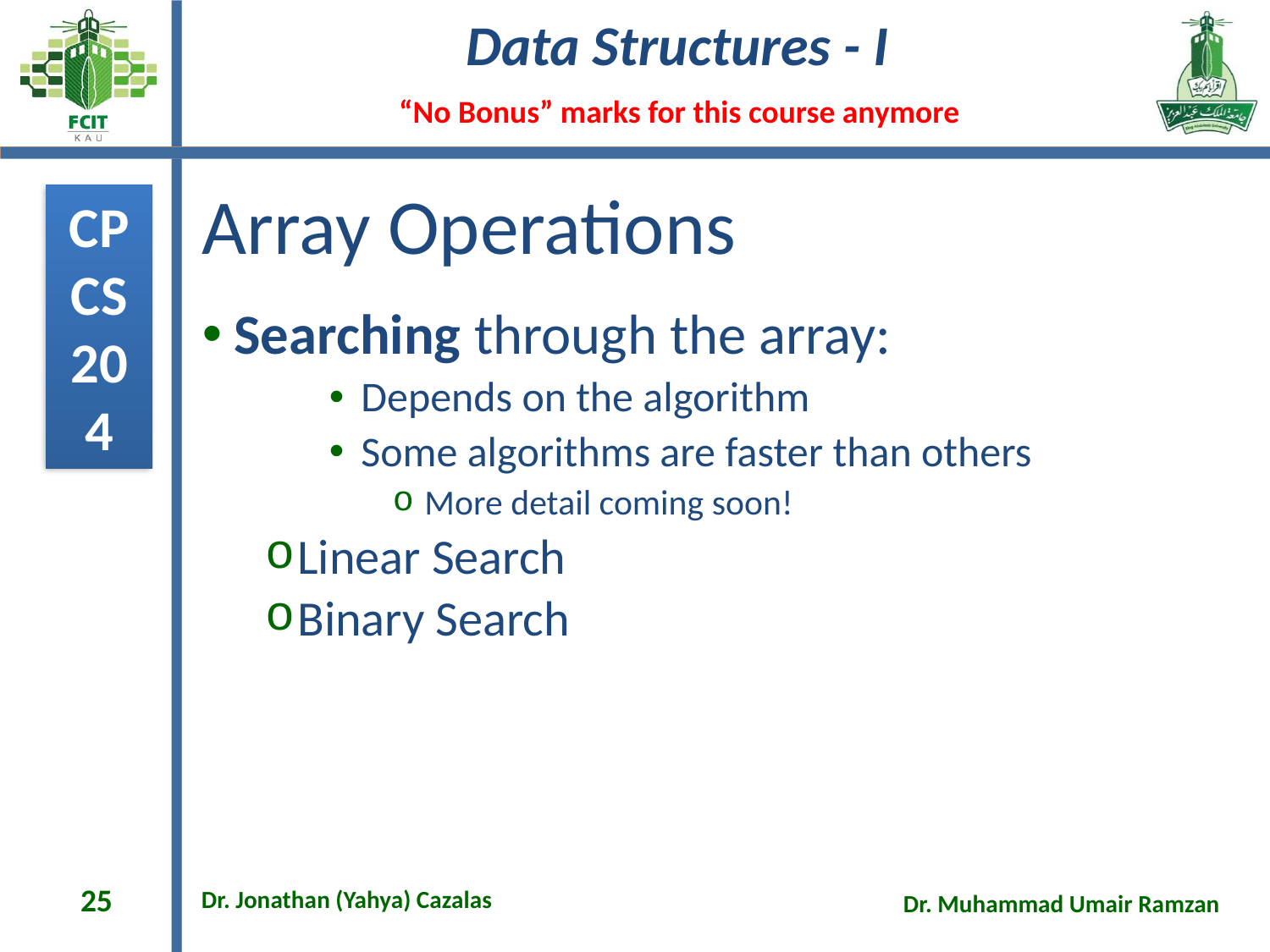

# Array Operations
Searching through the array:
Depends on the algorithm
Some algorithms are faster than others
More detail coming soon!
Linear Search
Binary Search

25